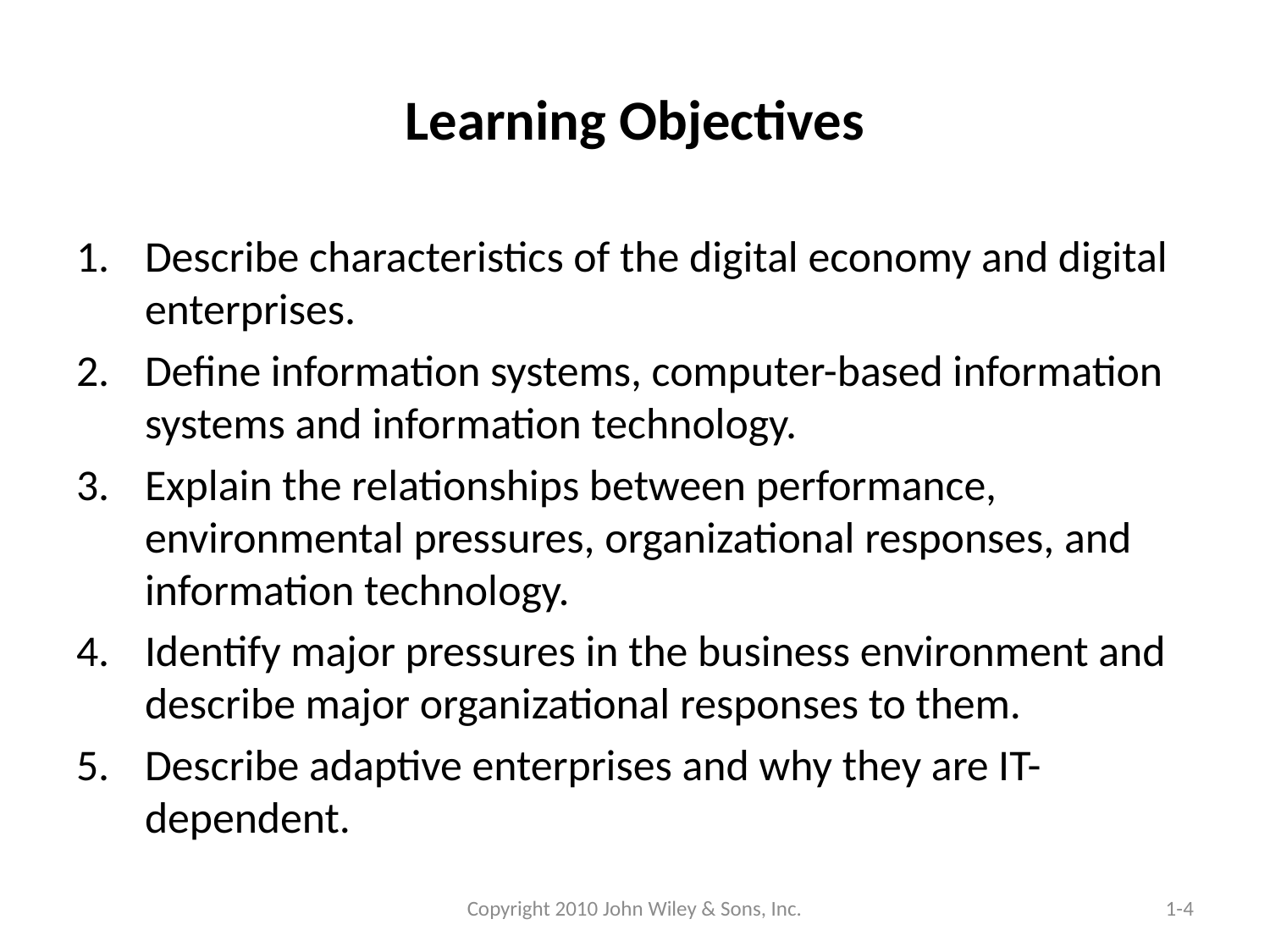

# Learning Objectives
Describe characteristics of the digital economy and digital enterprises.
Define information systems, computer-based information systems and information technology.
Explain the relationships between performance, environmental pressures, organizational responses, and information technology.
Identify major pressures in the business environment and describe major organizational responses to them.
Describe adaptive enterprises and why they are IT-dependent.

Copyright 2010 John Wiley & Sons, Inc.
1-4